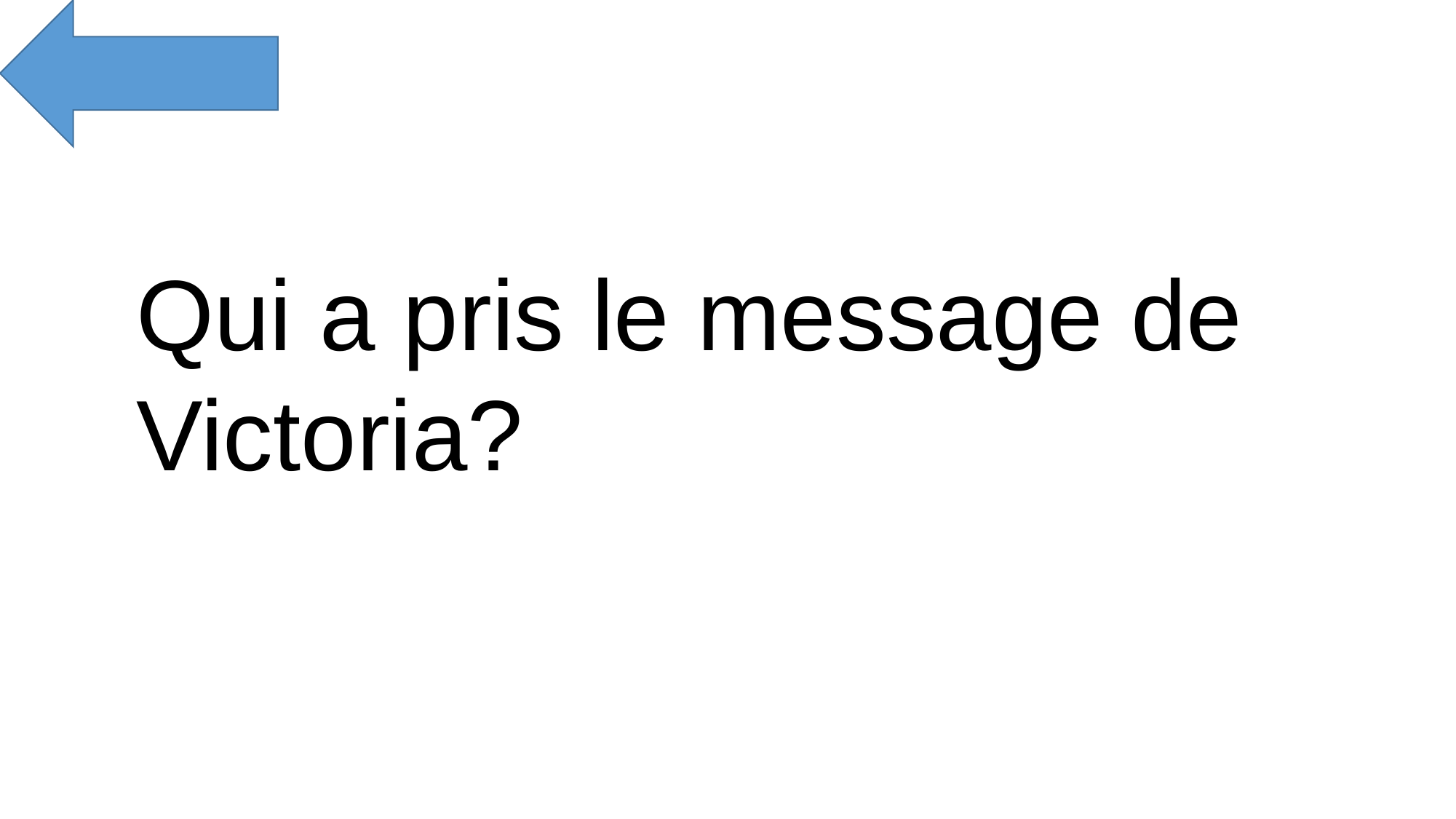

Qui a pris le message de Victoria?